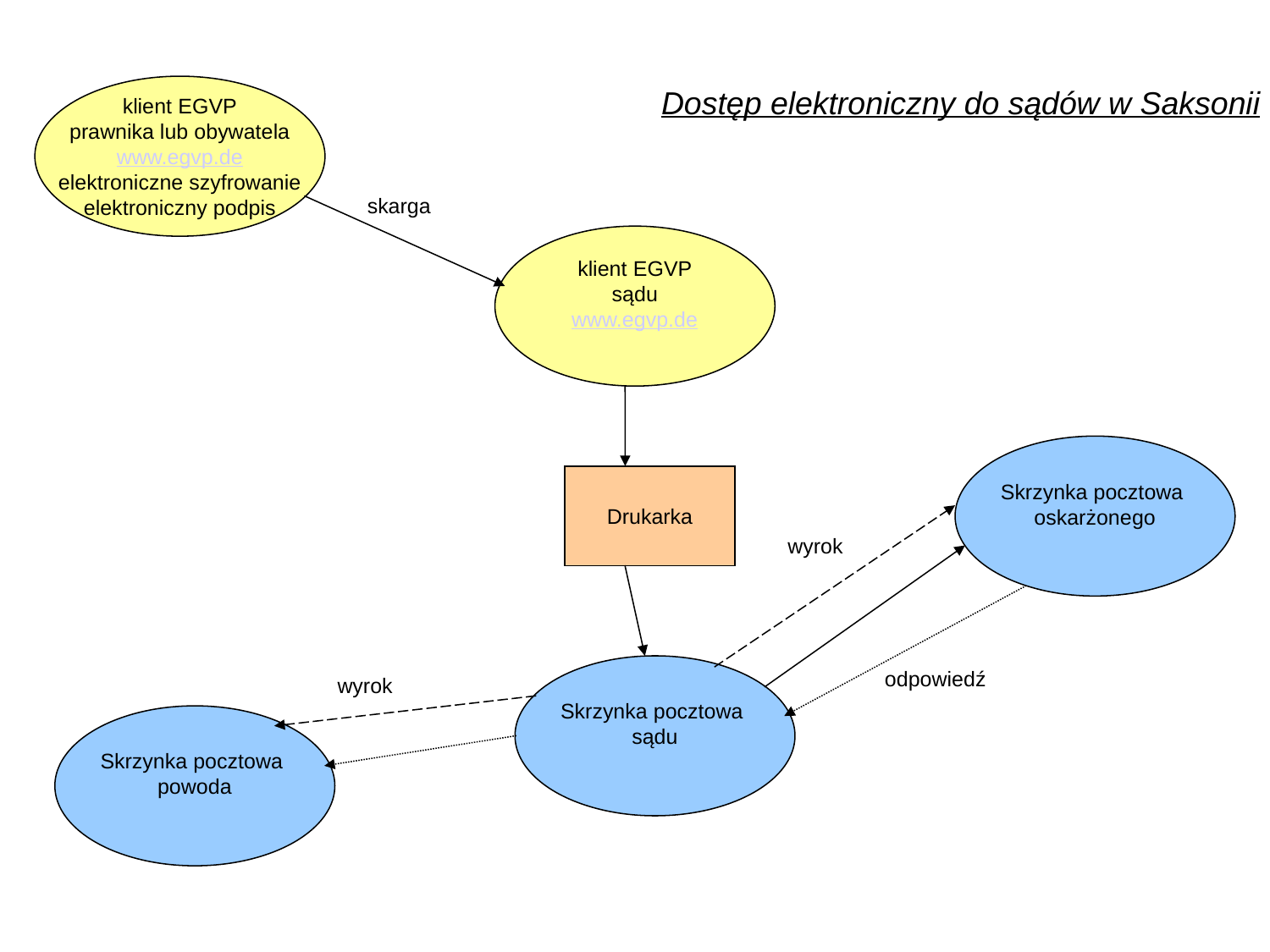

klient EGVP
prawnika lub obywatela
www.egvp.de
elektroniczne szyfrowanie
elektroniczny podpis
Dostęp elektroniczny do sądów w Saksonii
skarga

klient EGVP
sądu
www.egvp.de

Skrzynka pocztowa
oskarżonego

Drukarka

wyrok

Skrzynka pocztowa
sądu

odpowiedź
wyrok

Skrzynka pocztowa
powoda